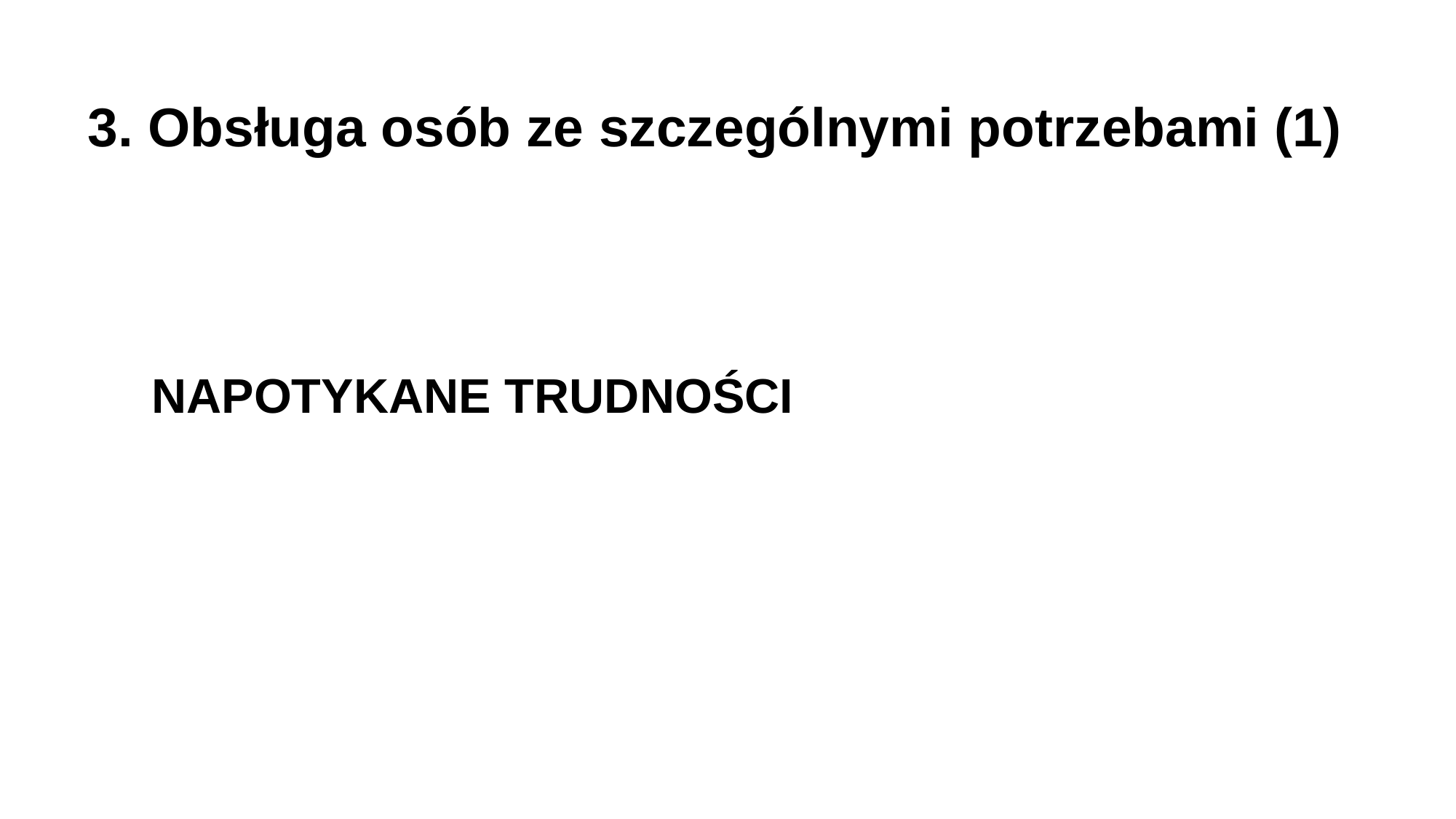

# 3. Obsługa osób ze szczególnymi potrzebami (1)
NAPOTYKANE TRUDNOŚCI